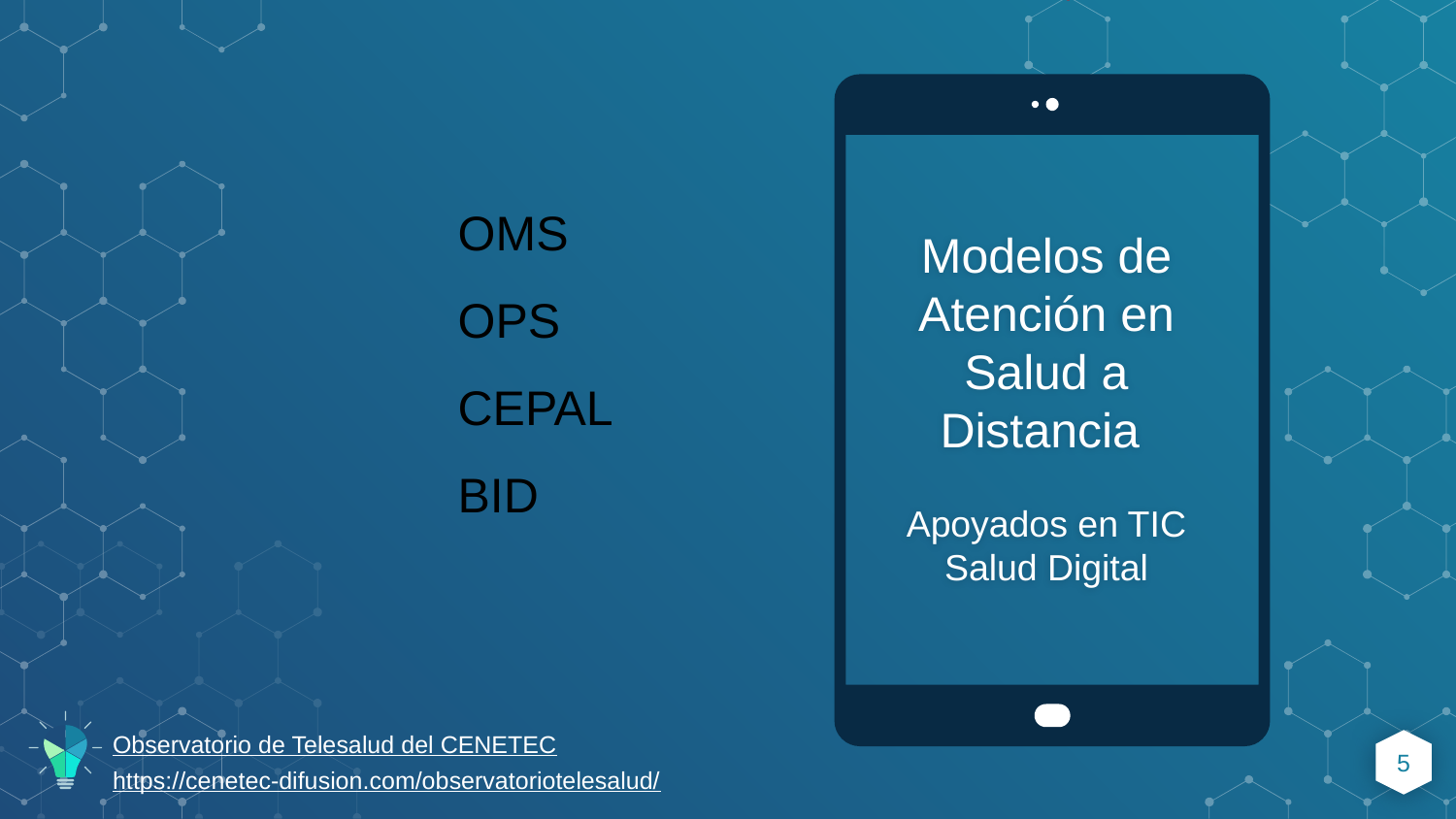

OMS
OPS
CEPAL
BID
Modelos de Atención en Salud a Distancia

Apoyados en TIC
Salud Digital

Observatorio de Telesalud del CENETEC

https://cenetec-difusion.com/observatoriotelesalud/
5